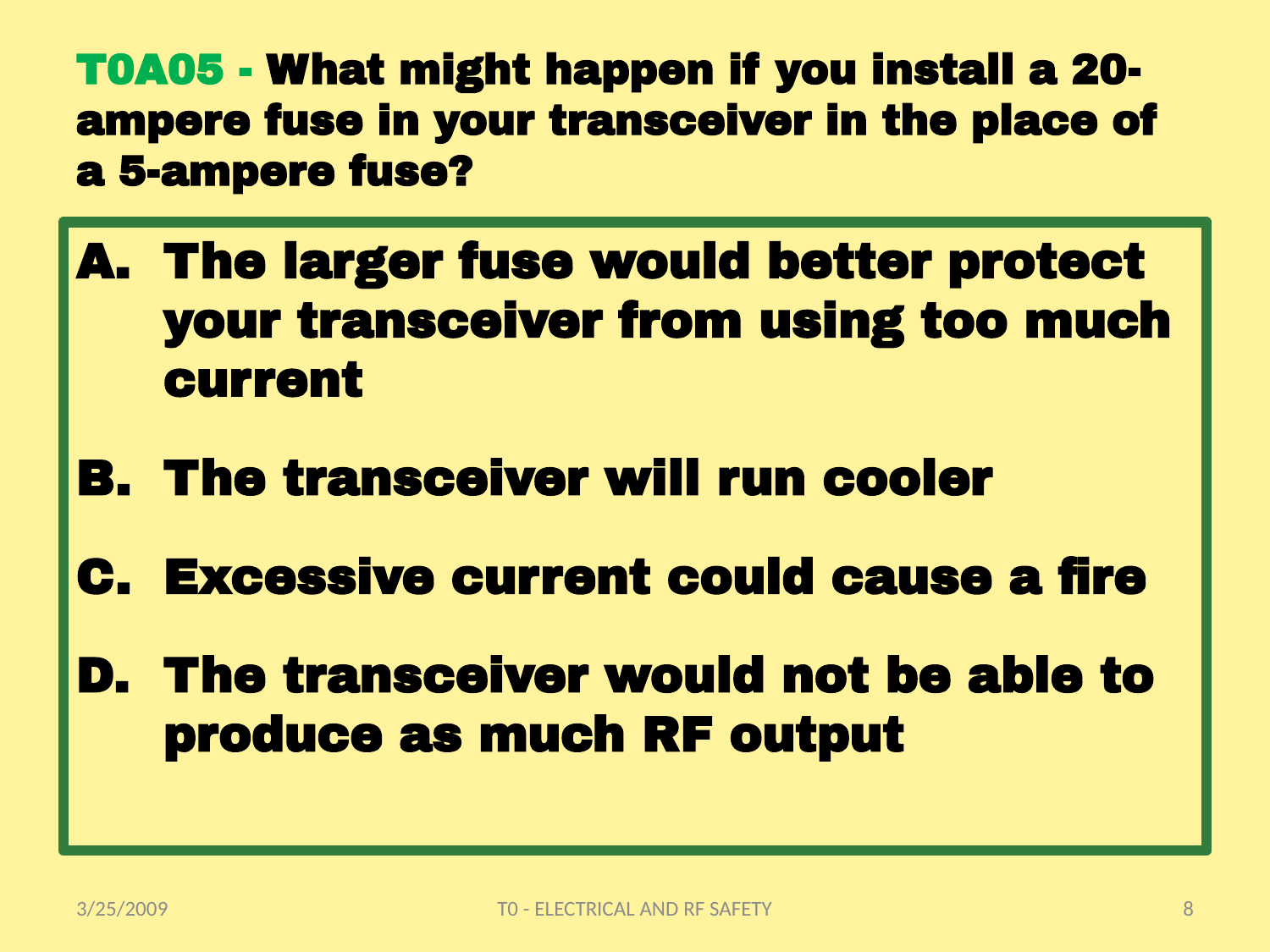

# T0A05 - What might happen if you install a 20-ampere fuse in your transceiver in the place of a 5-ampere fuse?
The larger fuse would better protect your transceiver from using too much current

The transceiver will run cooler

Excessive current could cause a fire

The transceiver would not be able to produce as much RF output
3/25/2009
T0 - ELECTRICAL AND RF SAFETY
8